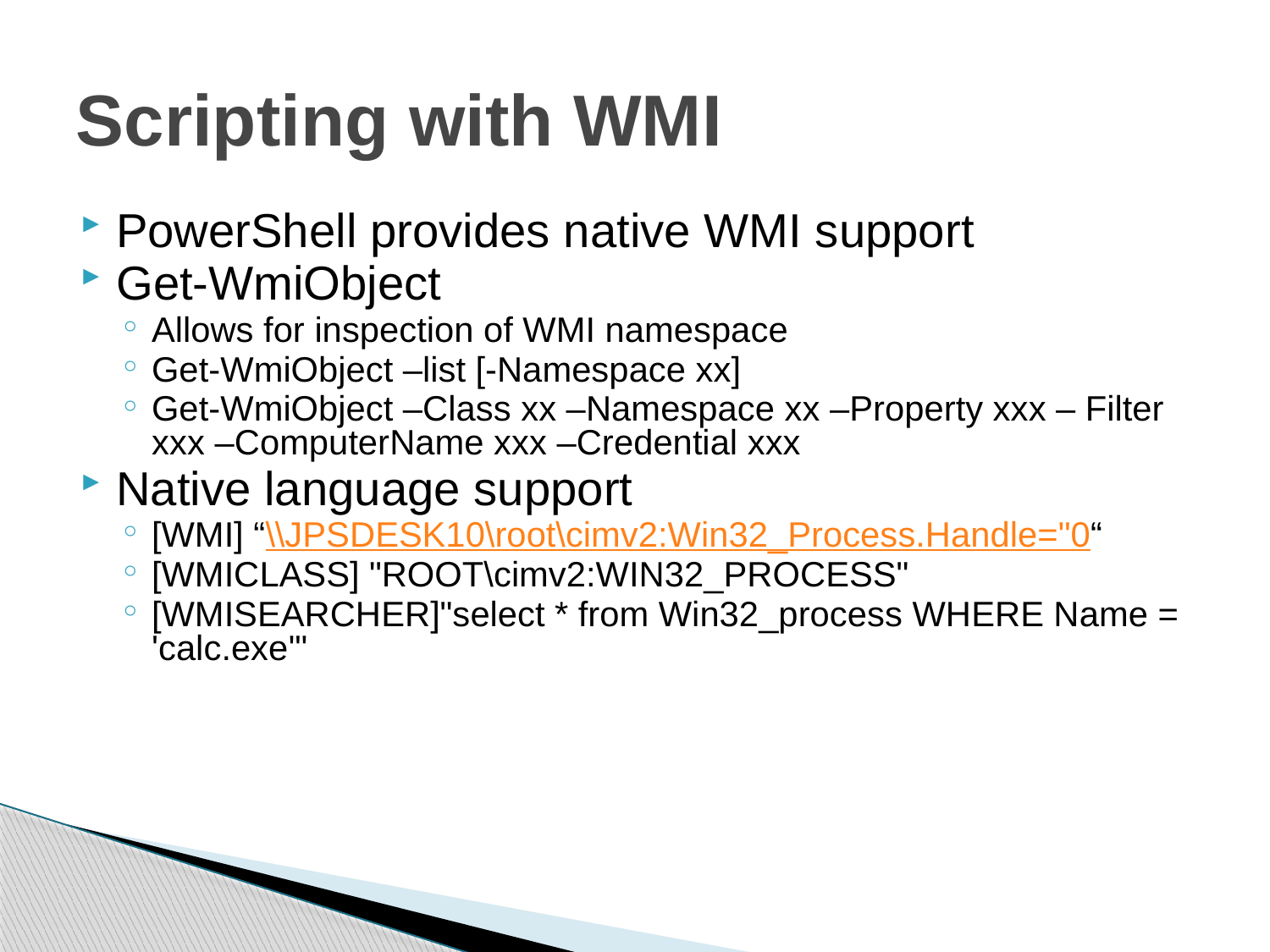

# Scripting with WMI
PowerShell provides native WMI support
Get-WmiObject
Allows for inspection of WMI namespace
Get-WmiObject –list [-Namespace xx]
Get-WmiObject –Class xx –Namespace xx –Property xxx – Filter xxx –ComputerName xxx –Credential xxx
Native language support
[WMI] “\\JPSDESK10\root\cimv2:Win32_Process.Handle="0“
[WMICLASS] "ROOT\cimv2:WIN32_PROCESS"
[WMISEARCHER]"select * from Win32_process WHERE Name = 'calc.exe'"